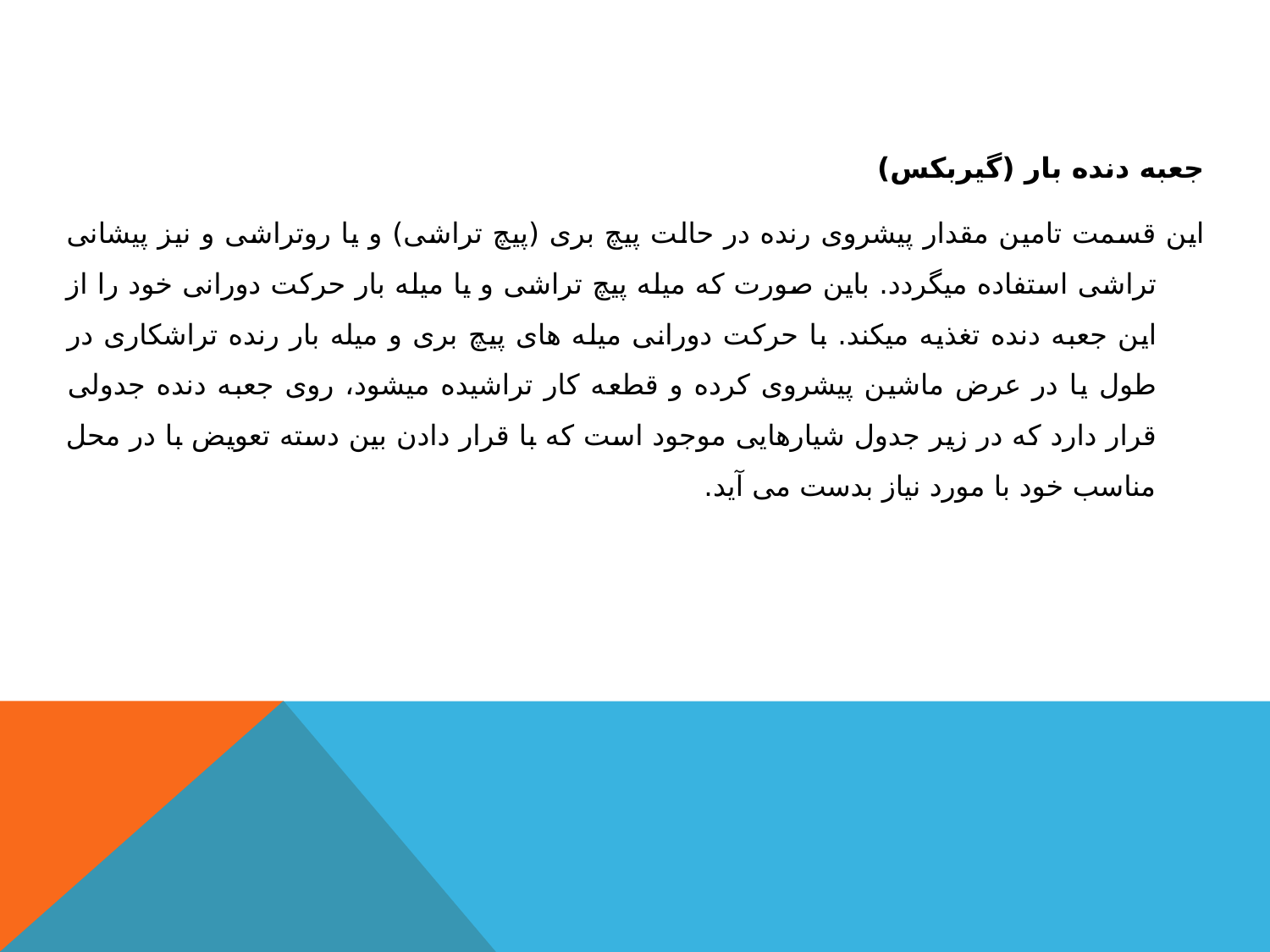

#
جعبه دنده بار (گیربکس)
این قسمت تامین مقدار پیشروی رنده در حالت پیچ بری (پیچ تراشی) و یا روتراشی و نیز پیشانی تراشی استفاده میگردد. باین صورت که میله پیچ تراشی و یا میله بار حرکت دورانی خود را از این جعبه دنده تغذیه میکند. با حرکت دورانی میله های پیچ بری و میله بار رنده تراشکاری در طول یا در عرض ماشین پیشروی کرده و قطعه کار تراشیده میشود، روی جعبه دنده جدولی قرار دارد که در زیر جدول شیارهایی موجود است که با قرار دادن بین دسته تعویض با در محل مناسب خود با مورد نیاز بدست می آید.